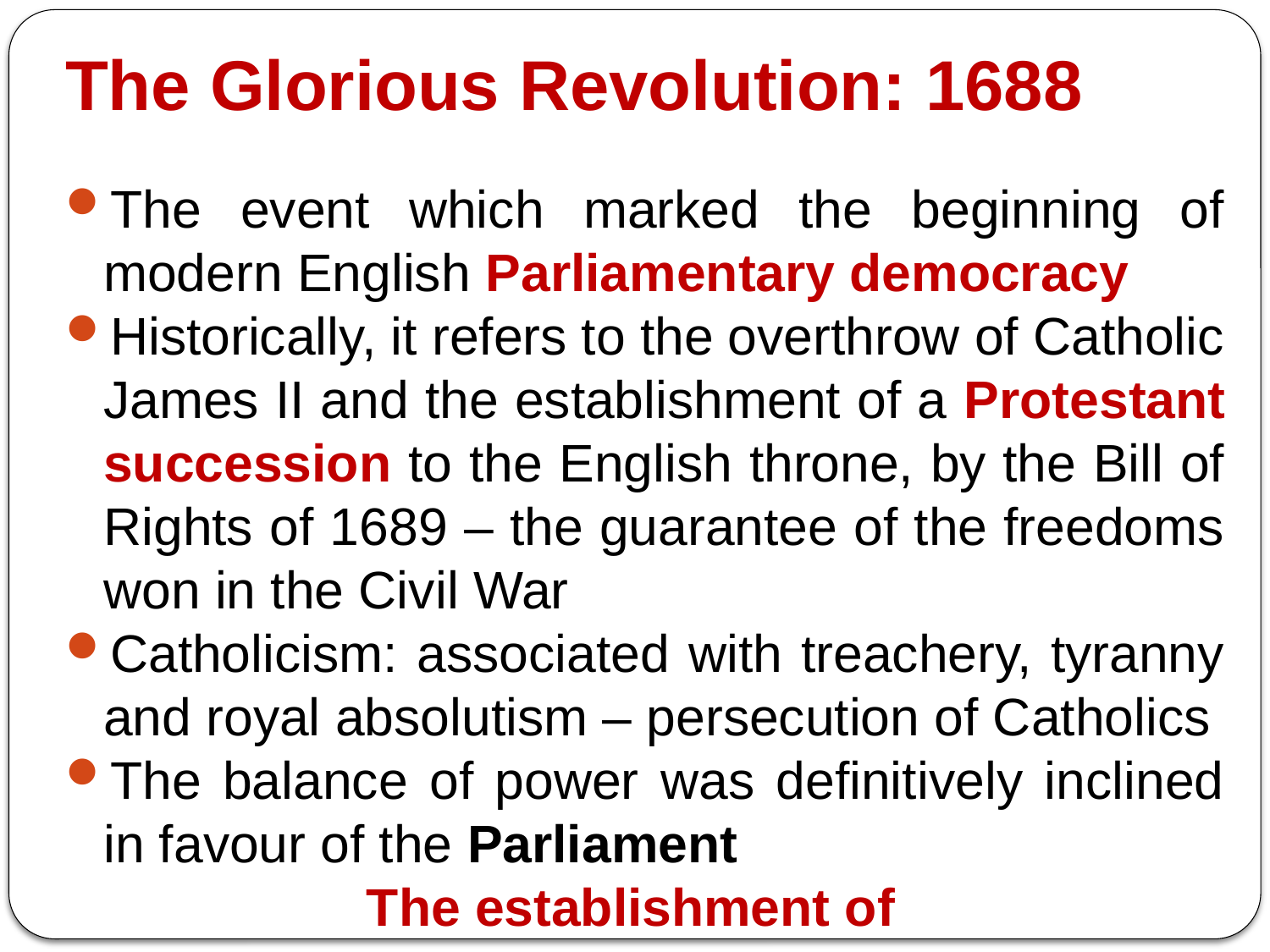

# The Glorious Revolution: 1688
The event which marked the beginning of modern English Parliamentary democracy
Historically, it refers to the overthrow of Catholic James II and the establishment of a Protestant succession to the English throne, by the Bill of Rights of 1689 – the guarantee of the freedoms won in the Civil War
Catholicism: associated with treachery, tyranny and royal absolutism – persecution of Catholics
The balance of power was definitively inclined in favour of the Parliament
The establishment of
CONSTITUTIONAL MONARCHY